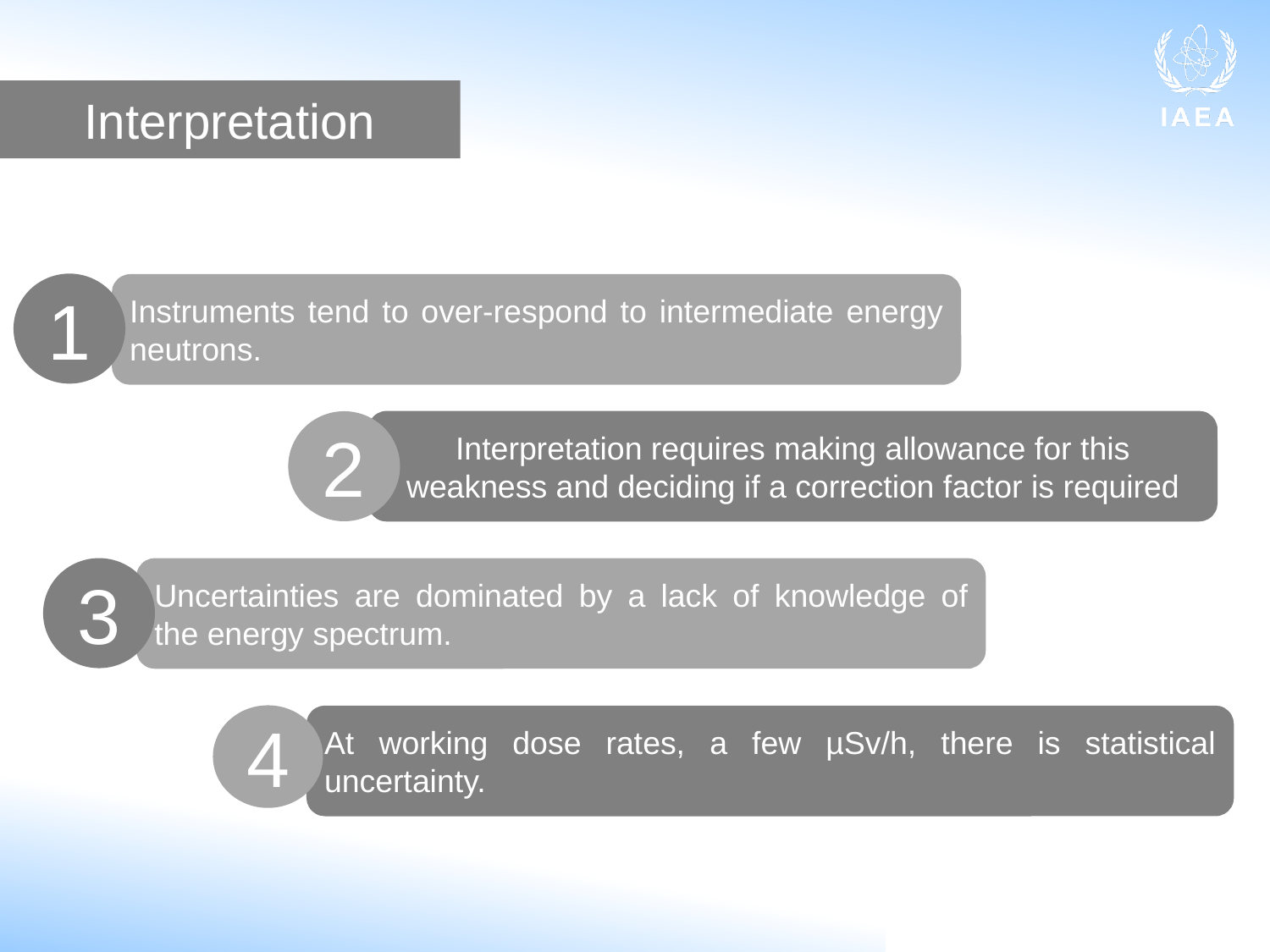

Interpretation
1
Instruments tend to over-respond to intermediate energy neutrons.
Interpretation requires making allowance for this weakness and deciding if a correction factor is required
2
3

Uncertainties are dominated by a lack of knowledge of the energy spectrum.

4

At working dose rates, a few µSv/h, there is statistical uncertainty.